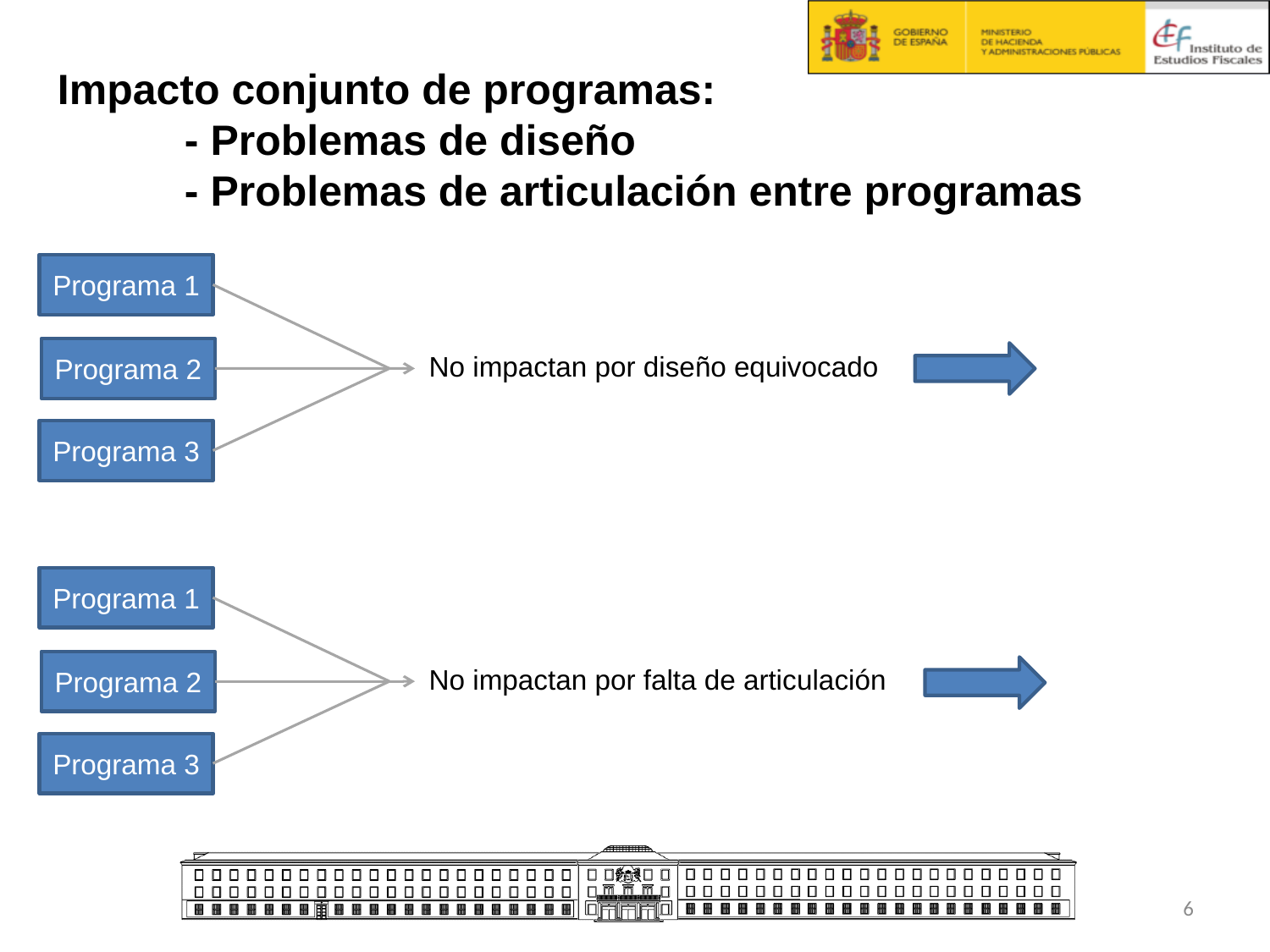

Impacto conjunto de programas:
	- Problemas de diseño
	- Problemas de articulación entre programas
Programa 1
Programa 2
No impactan por diseño equivocado

Programa 3
Programa 1
Programa 2
No impactan por falta de articulación

Programa 3
6